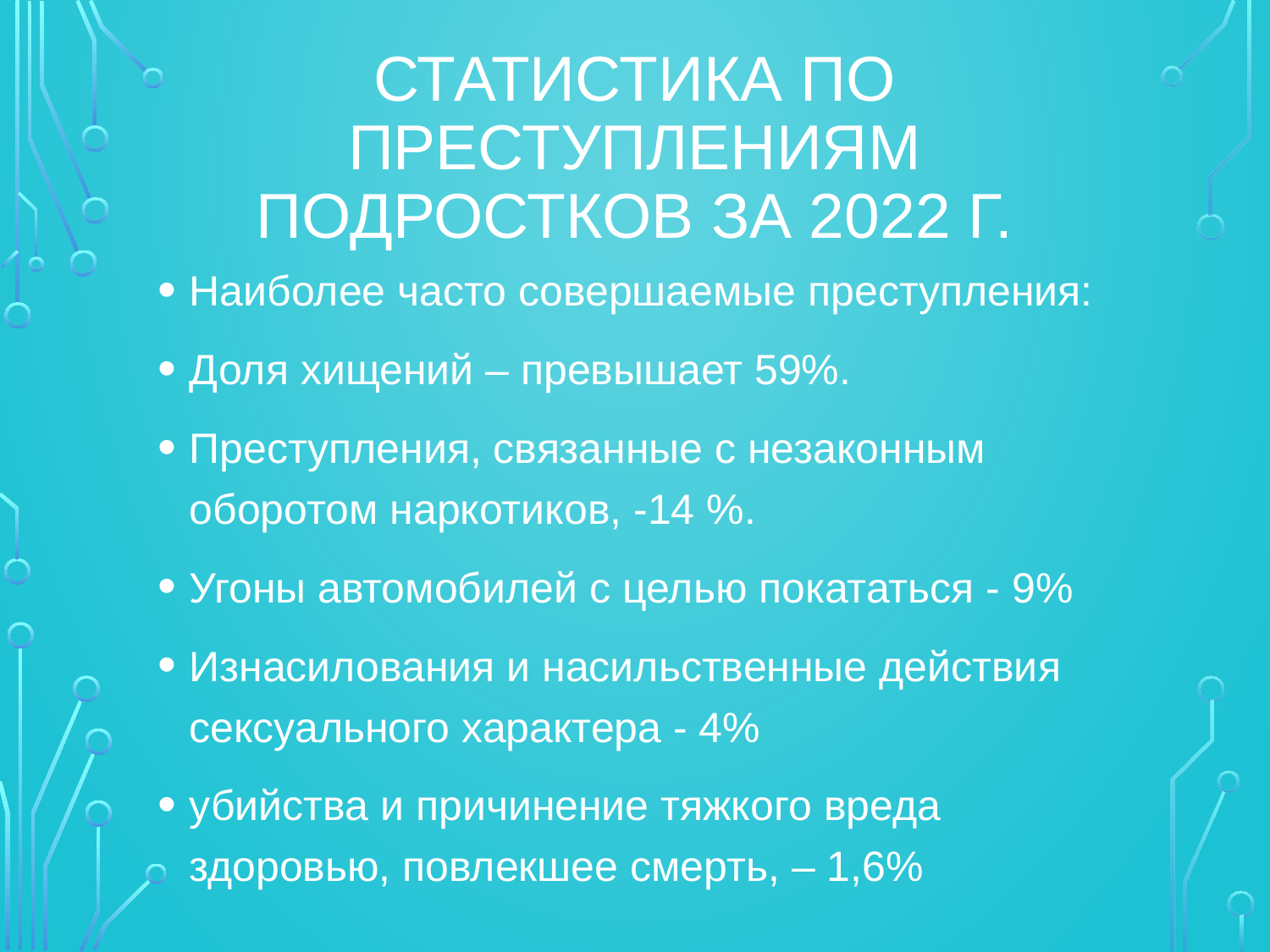

# Статистика по преступлениям подростков за 2022 г.
Наиболее часто совершаемые преступления:
Доля хищений – превышает 59%.
Преступления, связанные с незаконным оборотом наркотиков, -14 %.
Угоны автомобилей с целью покататься - 9%
Изнасилования и насильственные действия сексуального характера - 4%
убийства и причинение тяжкого вреда здоровью, повлекшее смерть, – 1,6%